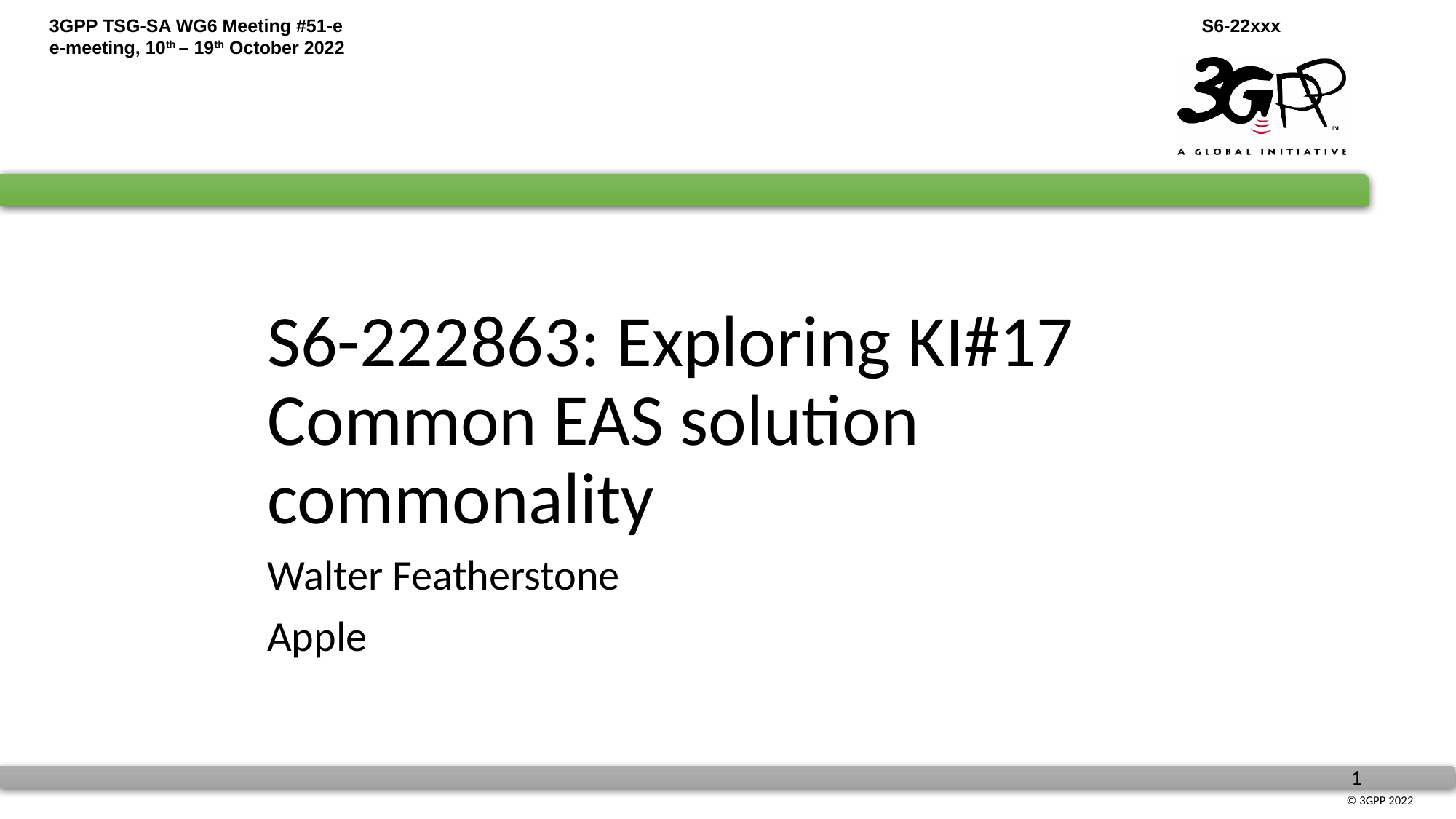

# S6-222863: Exploring KI#17 Common EAS solution commonality
Walter Featherstone
Apple